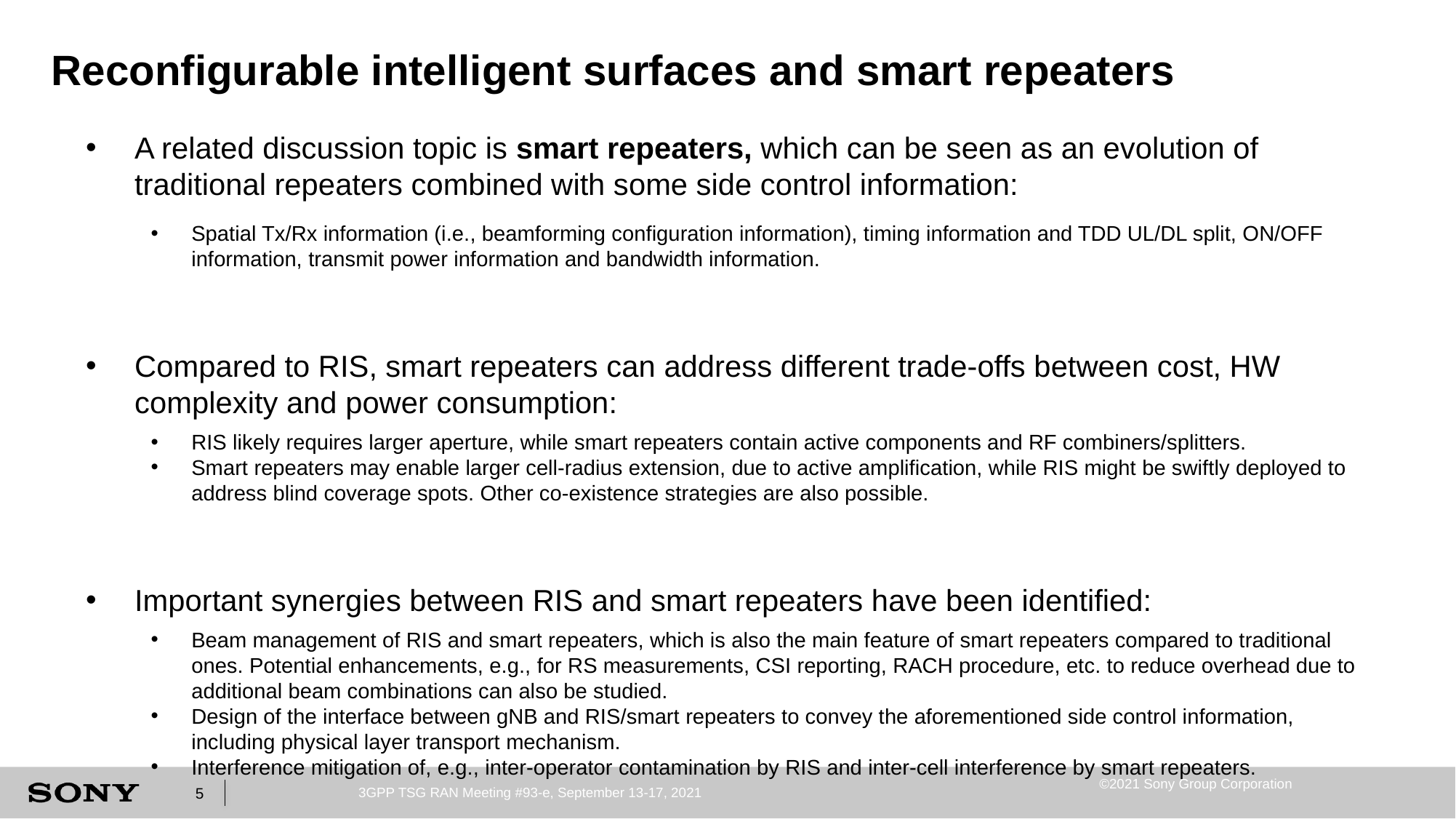

# Reconfigurable intelligent surfaces and smart repeaters
A related discussion topic is smart repeaters, which can be seen as an evolution of traditional repeaters combined with some side control information:
Spatial Tx/Rx information (i.e., beamforming configuration information), timing information and TDD UL/DL split, ON/OFF information, transmit power information and bandwidth information.

Compared to RIS, smart repeaters can address different trade-offs between cost, HW complexity and power consumption:
RIS likely requires larger aperture, while smart repeaters contain active components and RF combiners/splitters.
Smart repeaters may enable larger cell-radius extension, due to active amplification, while RIS might be swiftly deployed to address blind coverage spots. Other co-existence strategies are also possible.

Important synergies between RIS and smart repeaters have been identified:
Beam management of RIS and smart repeaters, which is also the main feature of smart repeaters compared to traditional ones. Potential enhancements, e.g., for RS measurements, CSI reporting, RACH procedure, etc. to reduce overhead due to additional beam combinations can also be studied.
Design of the interface between gNB and RIS/smart repeaters to convey the aforementioned side control information, including physical layer transport mechanism.
Interference mitigation of, e.g., inter-operator contamination by RIS and inter-cell interference by smart repeaters.